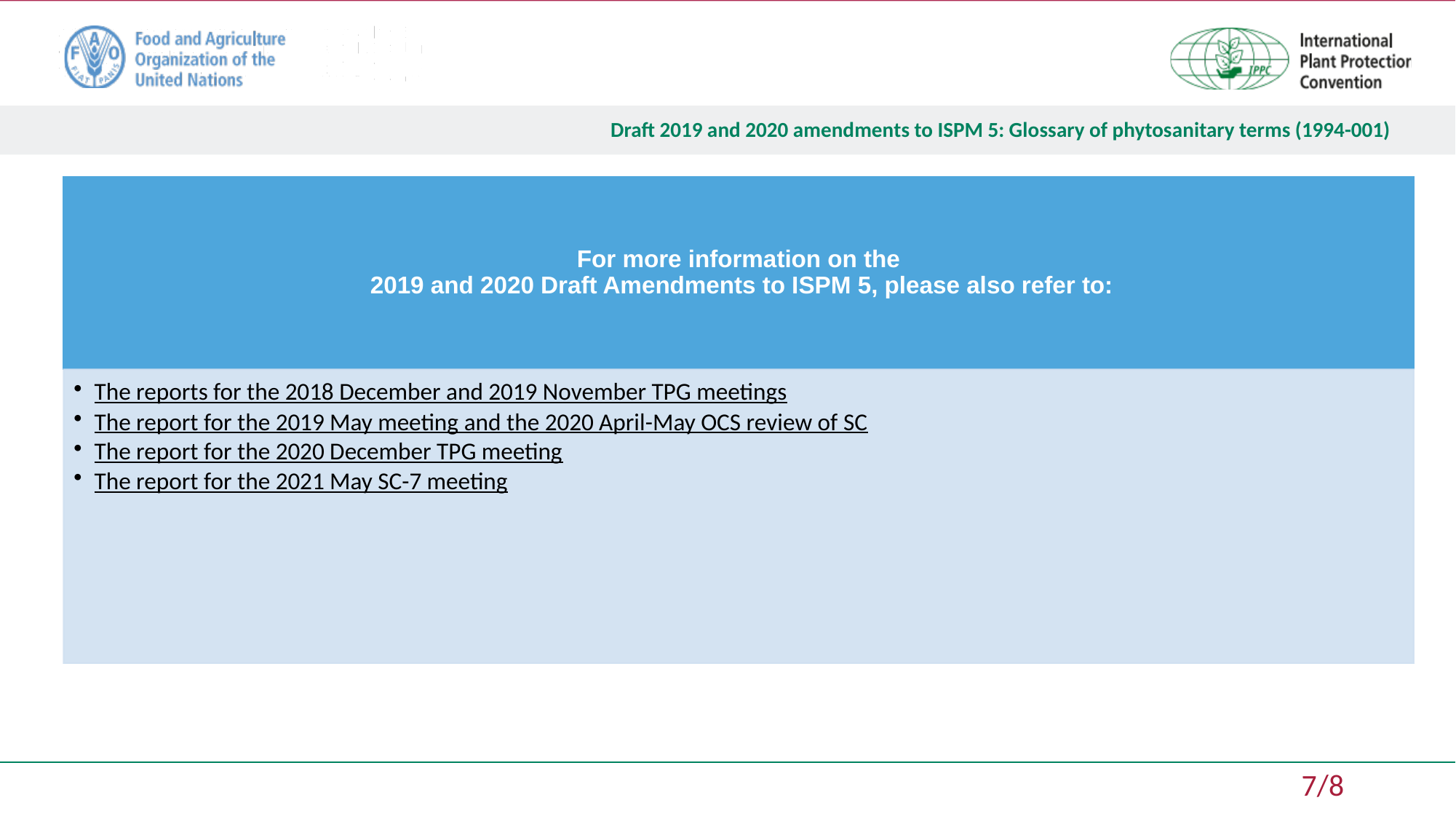

For more information on the
 2019 and 2020 Draft Amendments to ISPM 5, please also refer to:
The reports for the 2018 December and 2019 November TPG meetings
The report for the 2019 May meeting and the 2020 April-May OCS review of SC
The report for the 2020 December TPG meeting
The report for the 2021 May SC-7 meeting